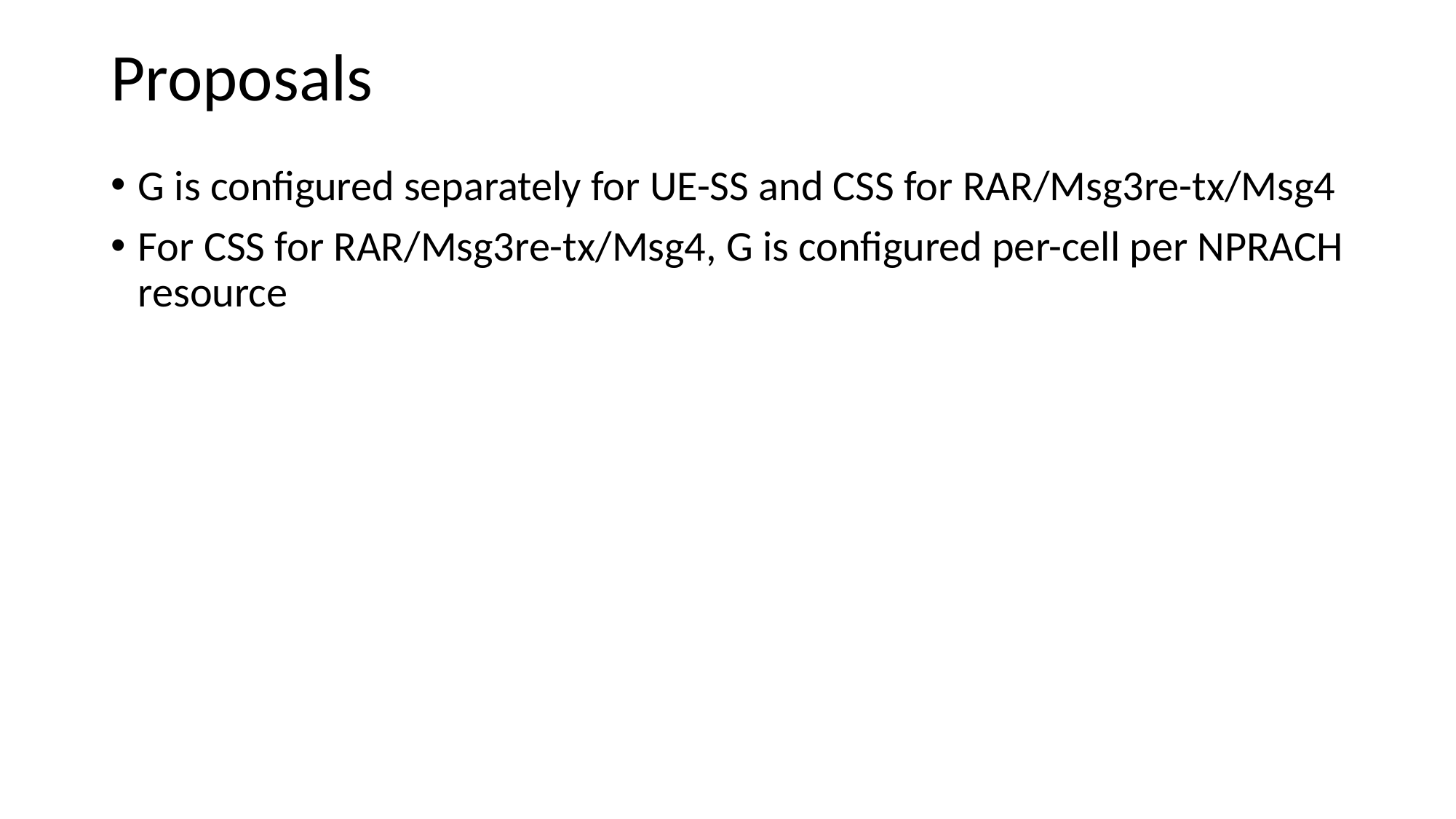

# Proposals
G is configured separately for UE-SS and CSS for RAR/Msg3re-tx/Msg4
For CSS for RAR/Msg3re-tx/Msg4, G is configured per-cell per NPRACH resource